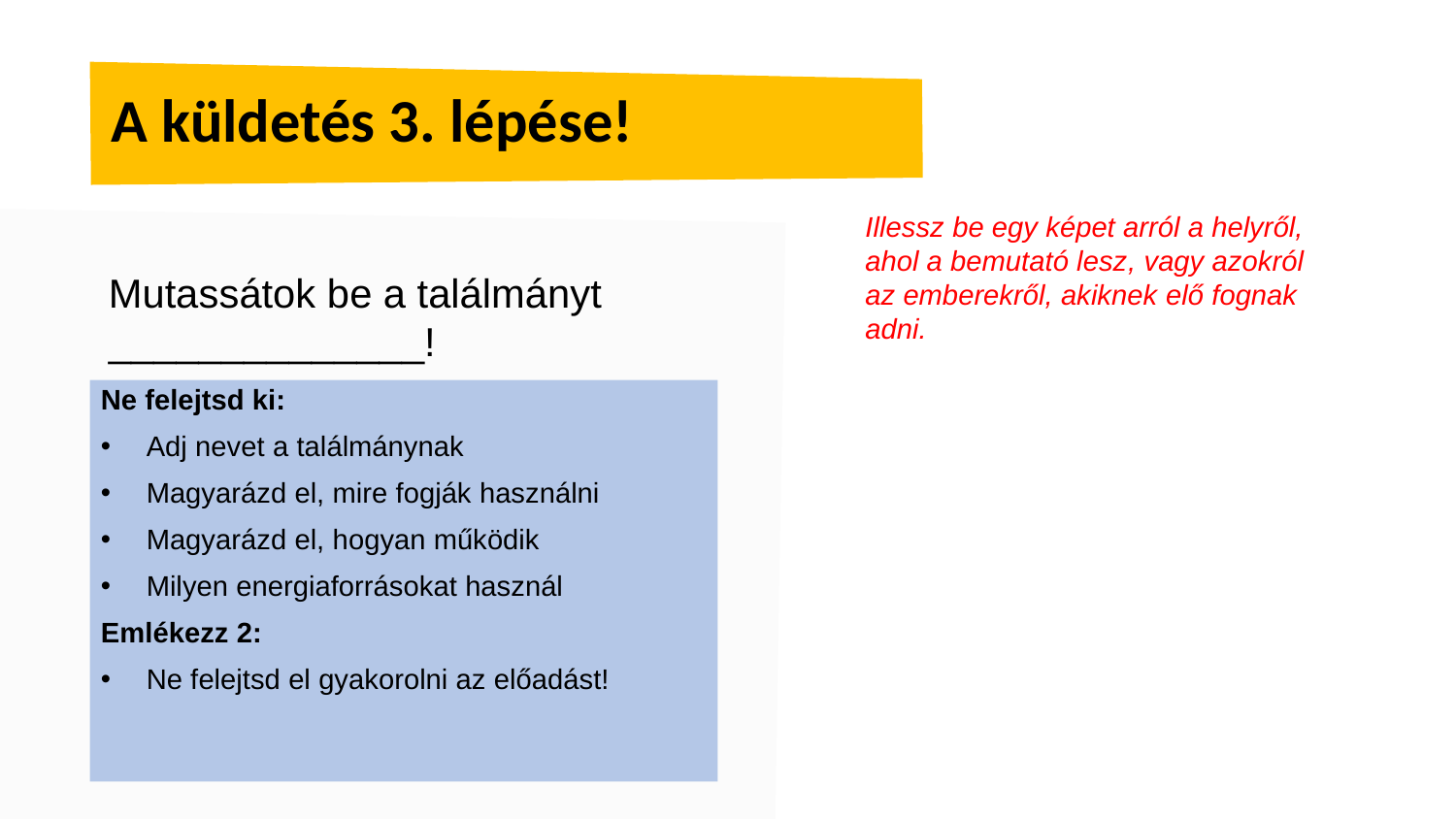

A küldetés 3. lépése!

Illessz be egy képet arról a helyről, ahol a bemutató lesz, vagy azokról az emberekről, akiknek elő fognak adni.

Mutassátok be a találmányt ______________!
Ne felejtsd ki:
Adj nevet a találmánynak
Magyarázd el, mire fogják használni
Magyarázd el, hogyan működik
Milyen energiaforrásokat használ
Emlékezz 2:
Ne felejtsd el gyakorolni az előadást!